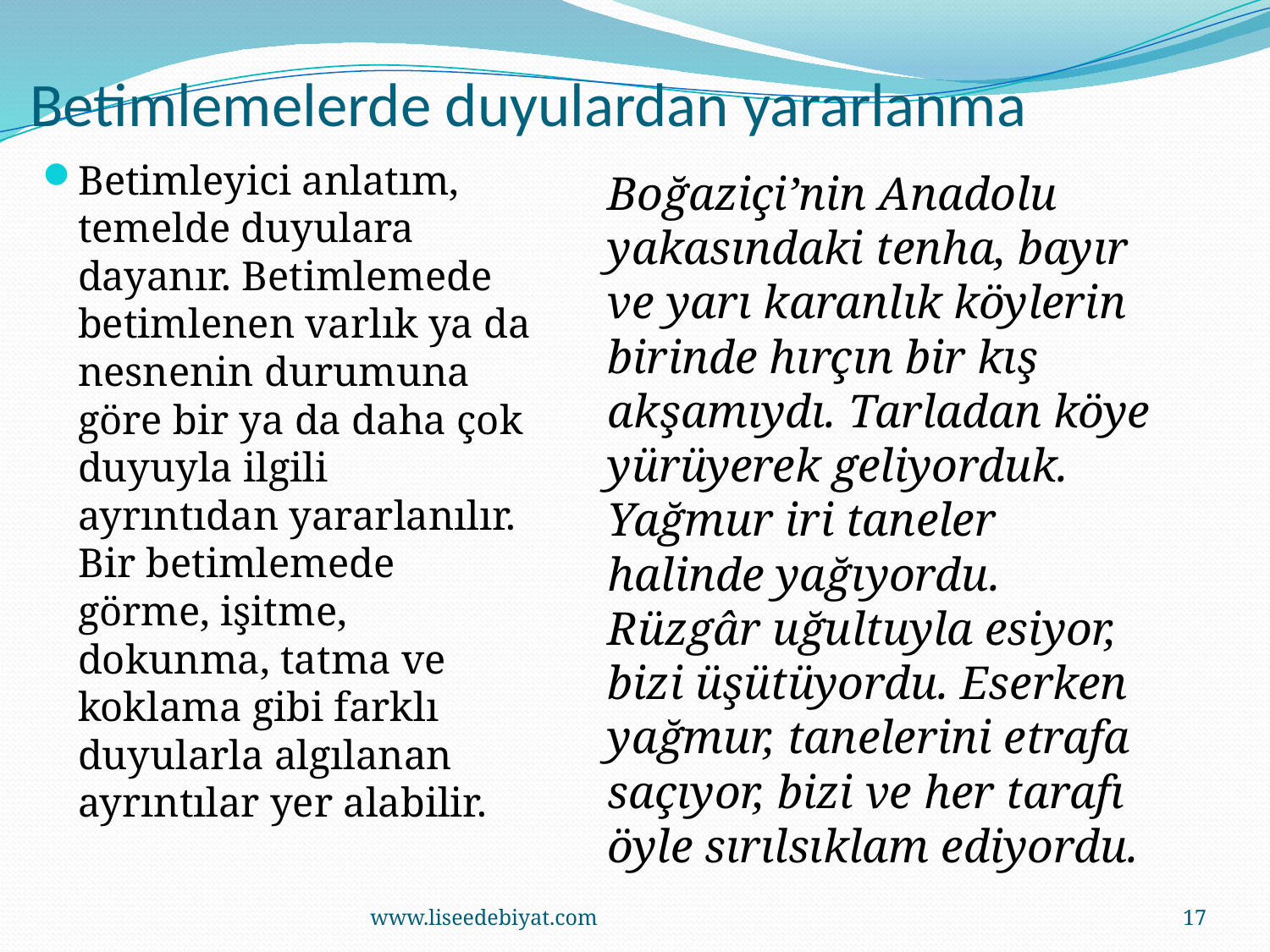

# Betimlemelerde duyulardan yararlanma
Betimleyici anlatım, temelde duyulara dayanır. Betimlemede betimlenen varlık ya da nesnenin durumuna göre bir ya da daha çok duyuyla ilgili ayrıntıdan yararlanılır. Bir betimlemede görme, işitme, dokunma, tatma ve koklama gibi farklı duyularla algılanan ayrıntılar yer alabilir.

Boğaziçi’nin Anadolu yakasındaki tenha, bayır ve yarı karanlık köylerin birinde hırçın bir kış akşamıydı. Tarladan köye yürüyerek geliyorduk. Yağmur iri taneler halinde yağıyordu. Rüzgâr uğultuyla esiyor, bizi üşütüyordu. Eserken yağmur, tanelerini etrafa saçıyor, bizi ve her tarafı öyle sırılsıklam ediyordu.

www.liseedebiyat.com
17